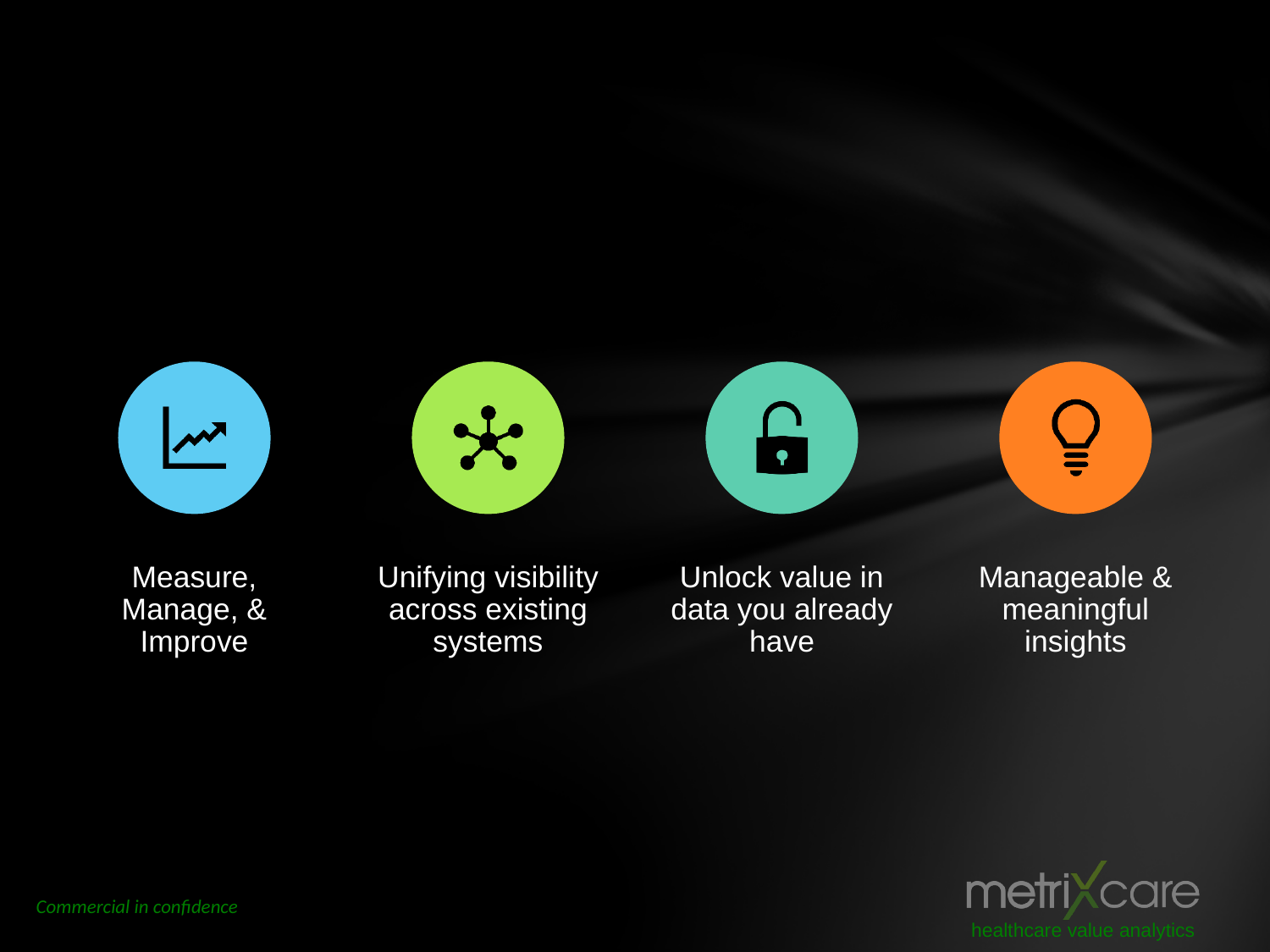

#
Measure, Manage, & Improve
Unifying visibility across existing systems
Unlock value in data you already have
Manageable & meaningful insights